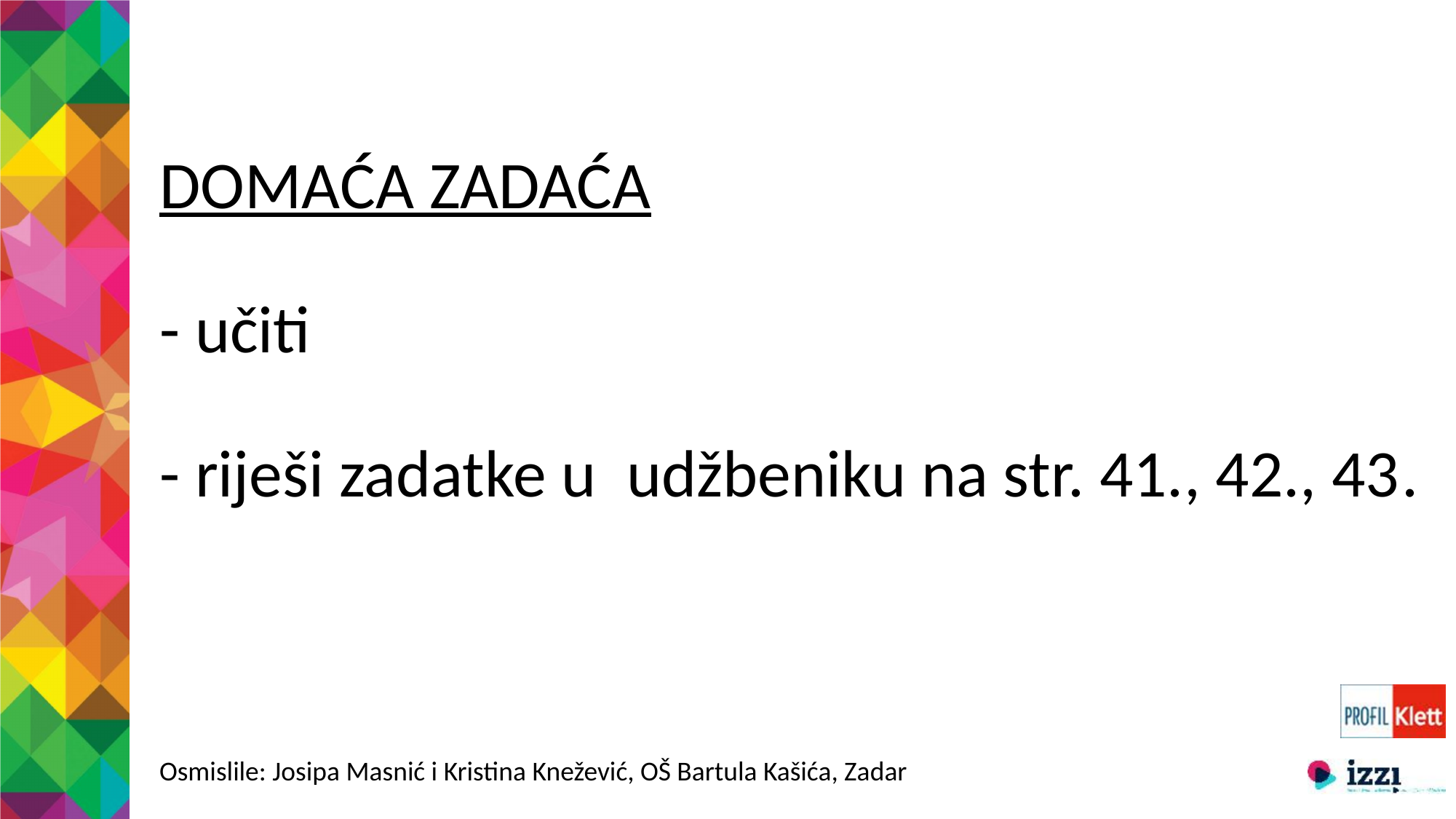

# DOMAĆA ZADAĆA - učiti - riješi zadatke u  udžbeniku na str. 41., 42., 43.
Osmislile: Josipa Masnić i Kristina Knežević, OŠ Bartula Kašića, Zadar